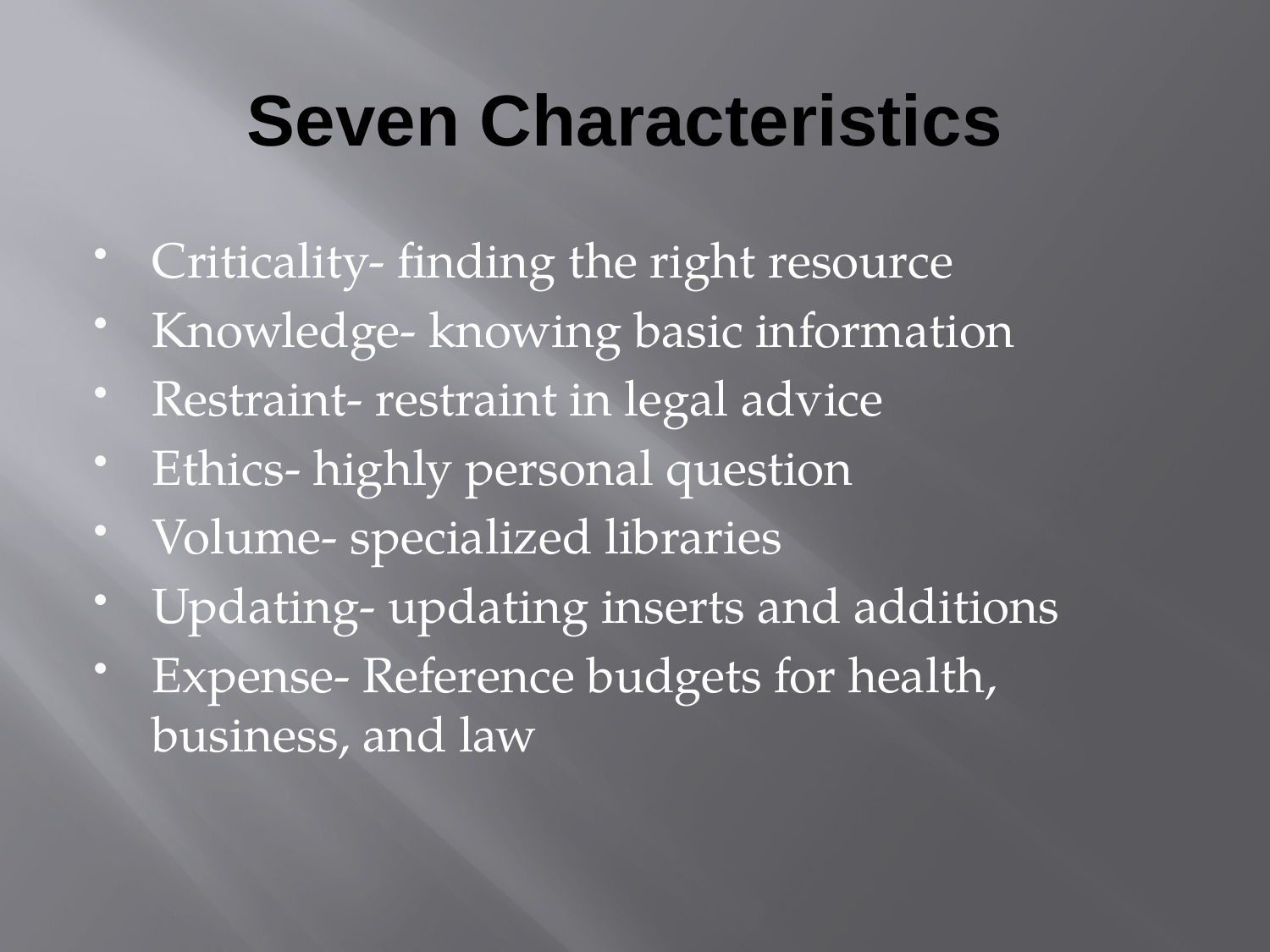

# Seven Characteristics
Criticality- finding the right resource
Knowledge- knowing basic information
Restraint- restraint in legal advice
Ethics- highly personal question
Volume- specialized libraries
Updating- updating inserts and additions
Expense- Reference budgets for health, business, and law